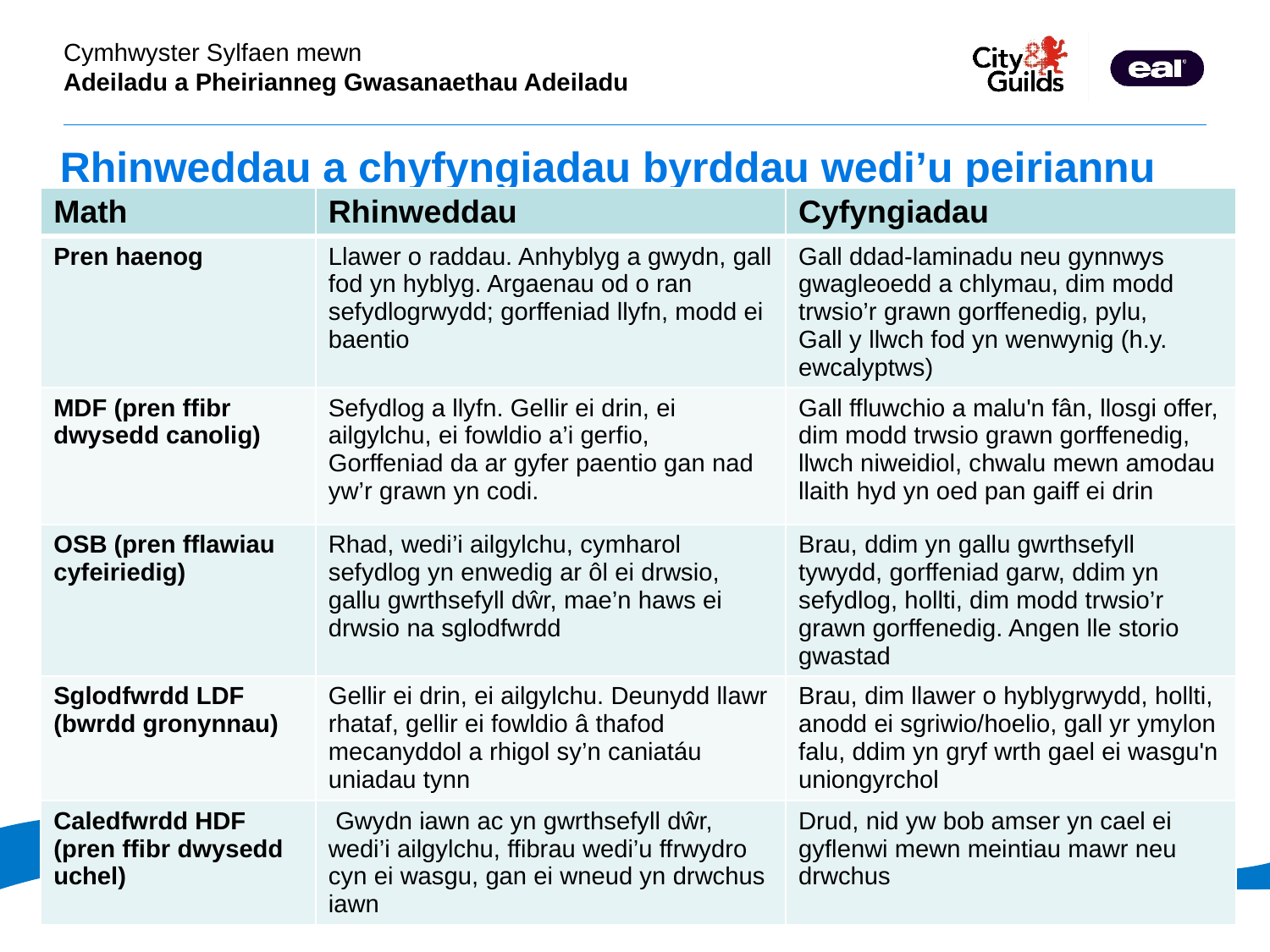

# Rhinweddau a chyfyngiadau byrddau wedi’u peiriannu
| Math | Rhinweddau | Cyfyngiadau |
| --- | --- | --- |
| Pren haenog | Llawer o raddau. Anhyblyg a gwydn, gall fod yn hyblyg. Argaenau od o ran sefydlogrwydd; gorffeniad llyfn, modd ei baentio | Gall ddad-laminadu neu gynnwys gwagleoedd a chlymau, dim modd trwsio’r grawn gorffenedig, pylu, Gall y llwch fod yn wenwynig (h.y. ewcalyptws) |
| MDF (pren ffibr dwysedd canolig) | Sefydlog a llyfn. Gellir ei drin, ei ailgylchu, ei fowldio a’i gerfio, Gorffeniad da ar gyfer paentio gan nad yw’r grawn yn codi. | Gall ffluwchio a malu'n fân, llosgi offer, dim modd trwsio grawn gorffenedig, llwch niweidiol, chwalu mewn amodau llaith hyd yn oed pan gaiff ei drin |
| OSB (pren fflawiau cyfeiriedig) | Rhad, wedi’i ailgylchu, cymharol sefydlog yn enwedig ar ôl ei drwsio, gallu gwrthsefyll dŵr, mae’n haws ei drwsio na sglodfwrdd | Brau, ddim yn gallu gwrthsefyll tywydd, gorffeniad garw, ddim yn sefydlog, hollti, dim modd trwsio’r grawn gorffenedig. Angen lle storio gwastad |
| Sglodfwrdd LDF (bwrdd gronynnau) | Gellir ei drin, ei ailgylchu. Deunydd llawr rhataf, gellir ei fowldio â thafod mecanyddol a rhigol sy’n caniatáu uniadau tynn | Brau, dim llawer o hyblygrwydd, hollti, anodd ei sgriwio/hoelio, gall yr ymylon falu, ddim yn gryf wrth gael ei wasgu'n uniongyrchol |
| Caledfwrdd HDF (pren ffibr dwysedd uchel) | Gwydn iawn ac yn gwrthsefyll dŵr, wedi’i ailgylchu, ffibrau wedi’u ffrwydro cyn ei wasgu, gan ei wneud yn drwchus iawn | Drud, nid yw bob amser yn cael ei gyflenwi mewn meintiau mawr neu drwchus |